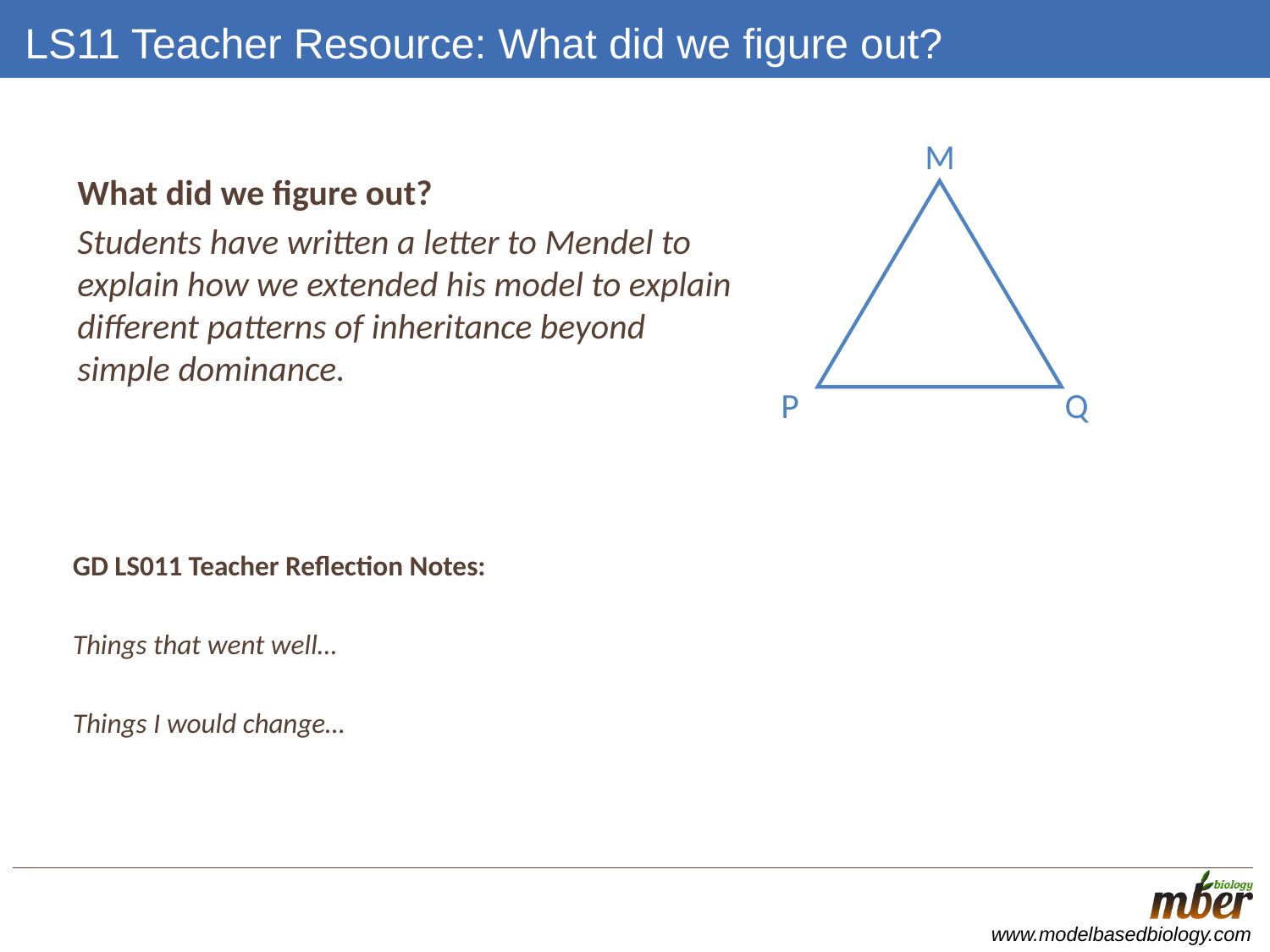

# LS11 Teacher Resource: What did we figure out?
M

Q
P
What did we figure out?
Students have written a letter to Mendel to explain how we extended his model to explain different patterns of inheritance beyond simple dominance.
GD LS011 Teacher Reflection Notes:

Things that went well…

Things I would change…